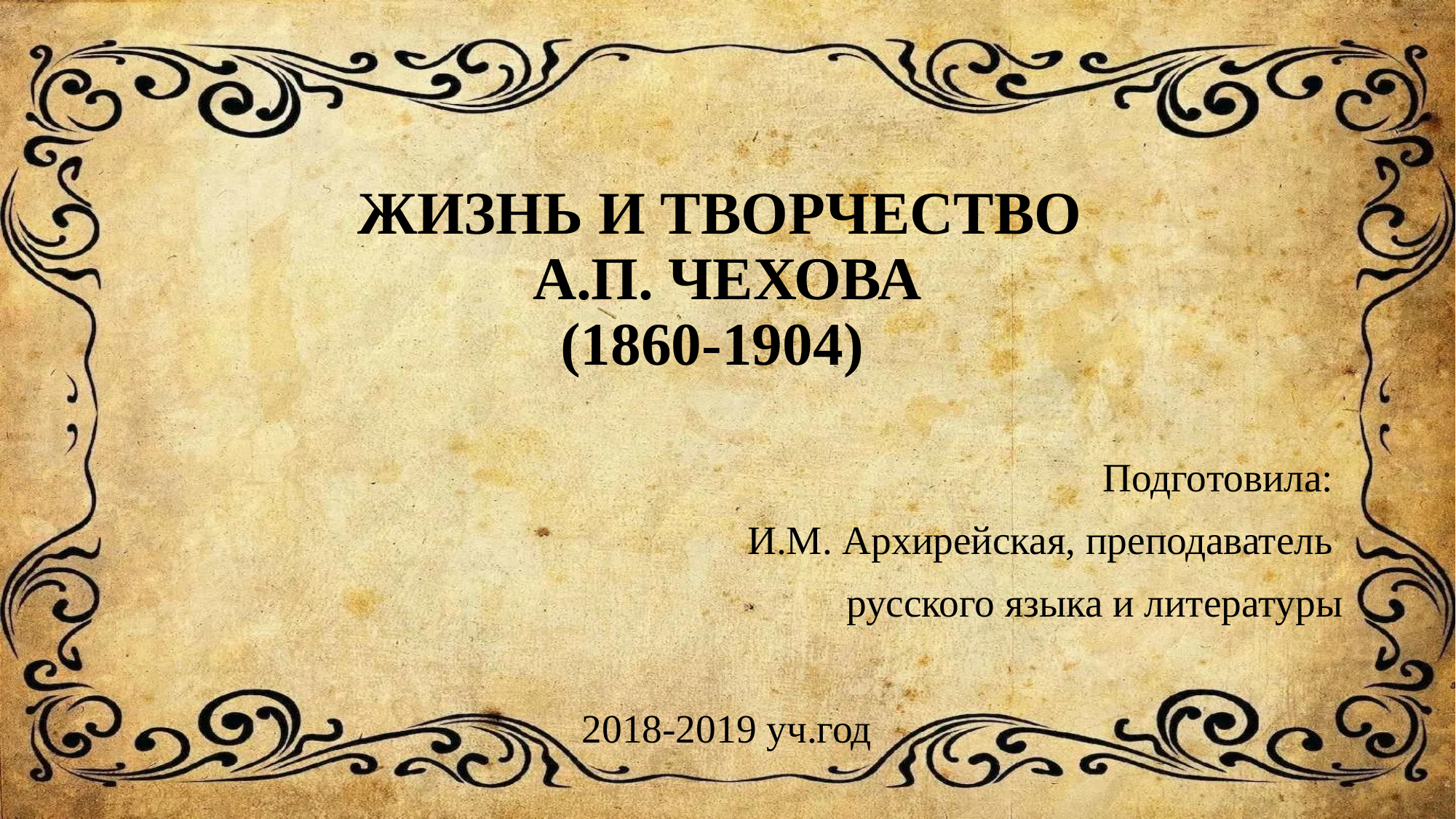

# ЖИЗНЬ И ТВОРЧЕСТВО А.П. ЧЕХОВА (1860-1904)
Подготовила:
И.М. Архирейская, преподаватель
русского языка и литературы

2018-2019 уч.год